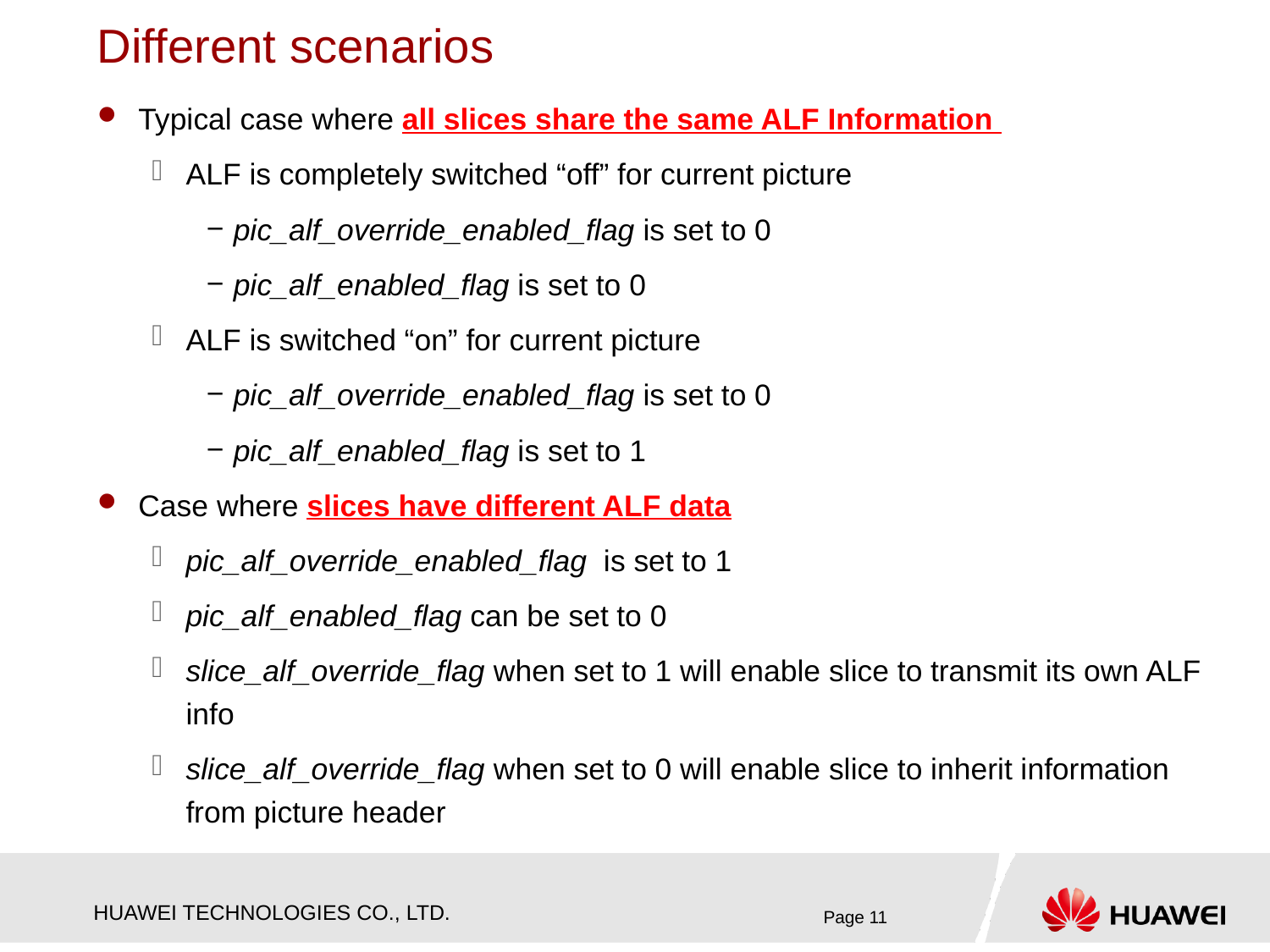

# Different scenarios
Typical case where all slices share the same ALF Information
ALF is completely switched “off” for current picture
pic_alf_override_enabled_flag is set to 0
pic_alf_enabled_flag is set to 0
ALF is switched “on” for current picture
pic_alf_override_enabled_flag is set to 0
pic_alf_enabled_flag is set to 1
Case where slices have different ALF data
pic_alf_override_enabled_flag  is set to 1
pic_alf_enabled_flag can be set to 0
slice_alf_override_flag when set to 1 will enable slice to transmit its own ALF info
slice_alf_override_flag when set to 0 will enable slice to inherit information from picture header

Page 11